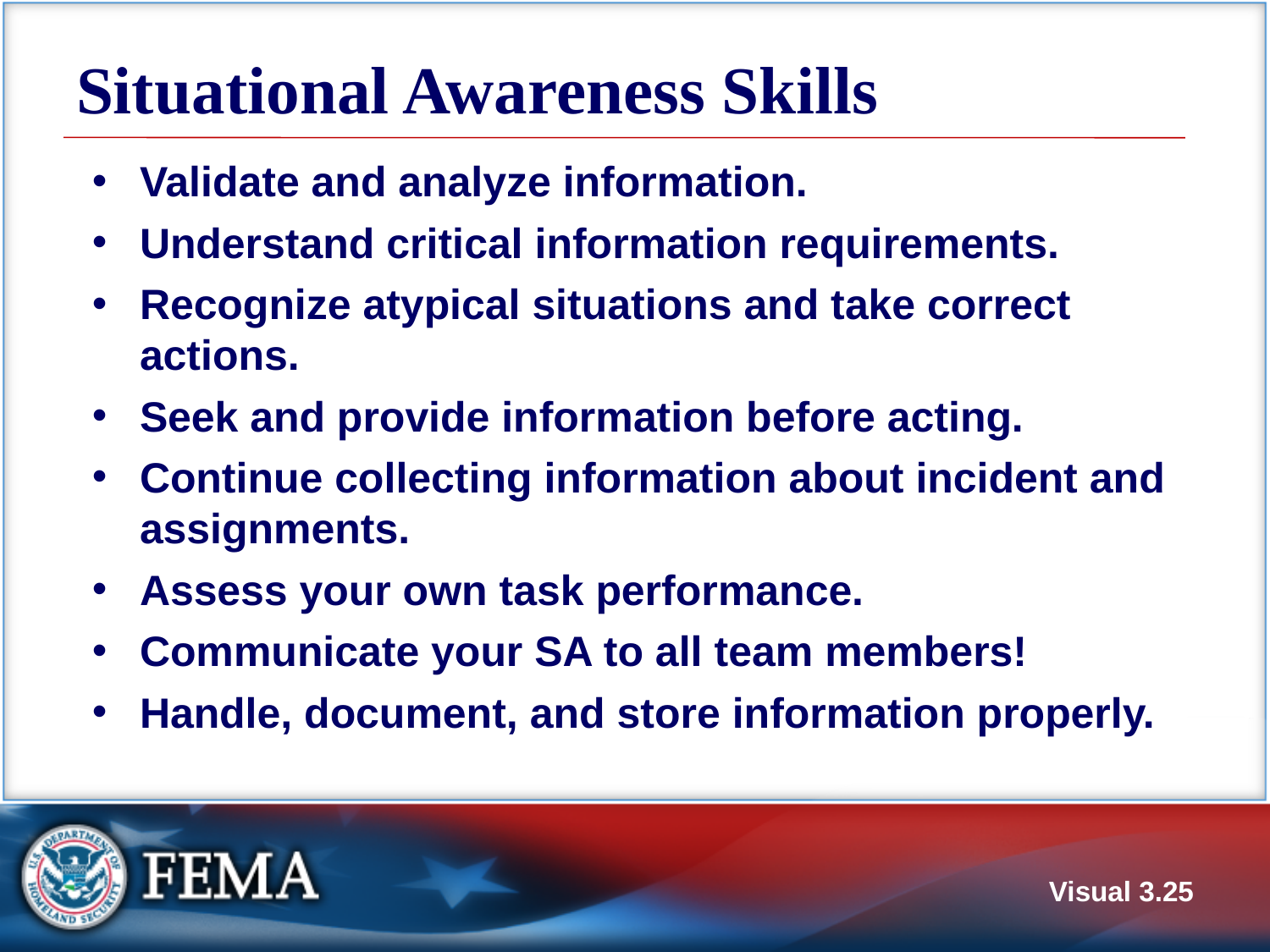

# Situational Awareness Skills
Validate and analyze information.
Understand critical information requirements.
Recognize atypical situations and take correct actions.
Seek and provide information before acting.
Continue collecting information about incident and assignments.
Assess your own task performance.
Communicate your SA to all team members!
Handle, document, and store information properly.
Visual 3.25